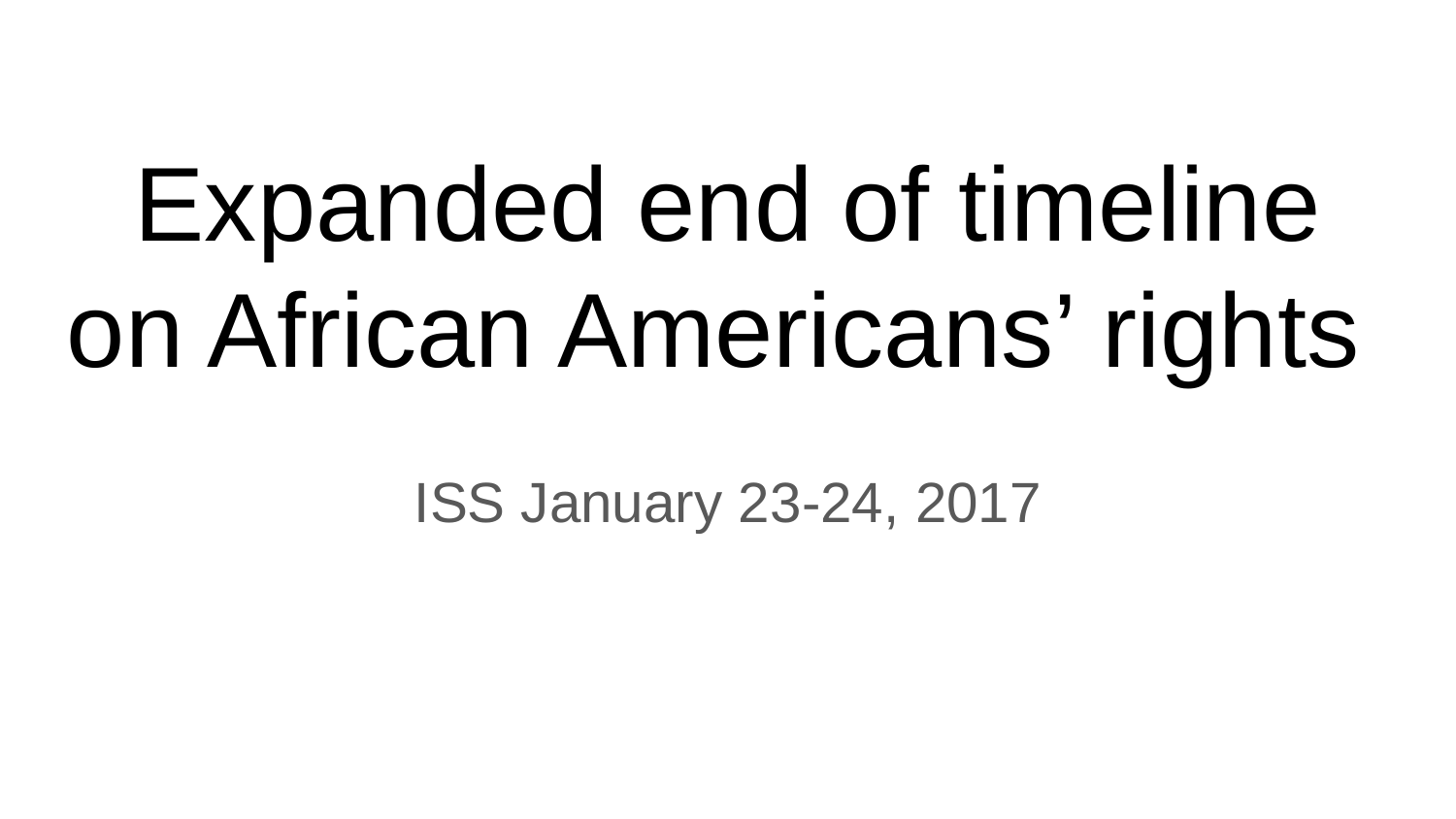

# Expanded end of timeline on African Americans’ rights
ISS January 23-24, 2017